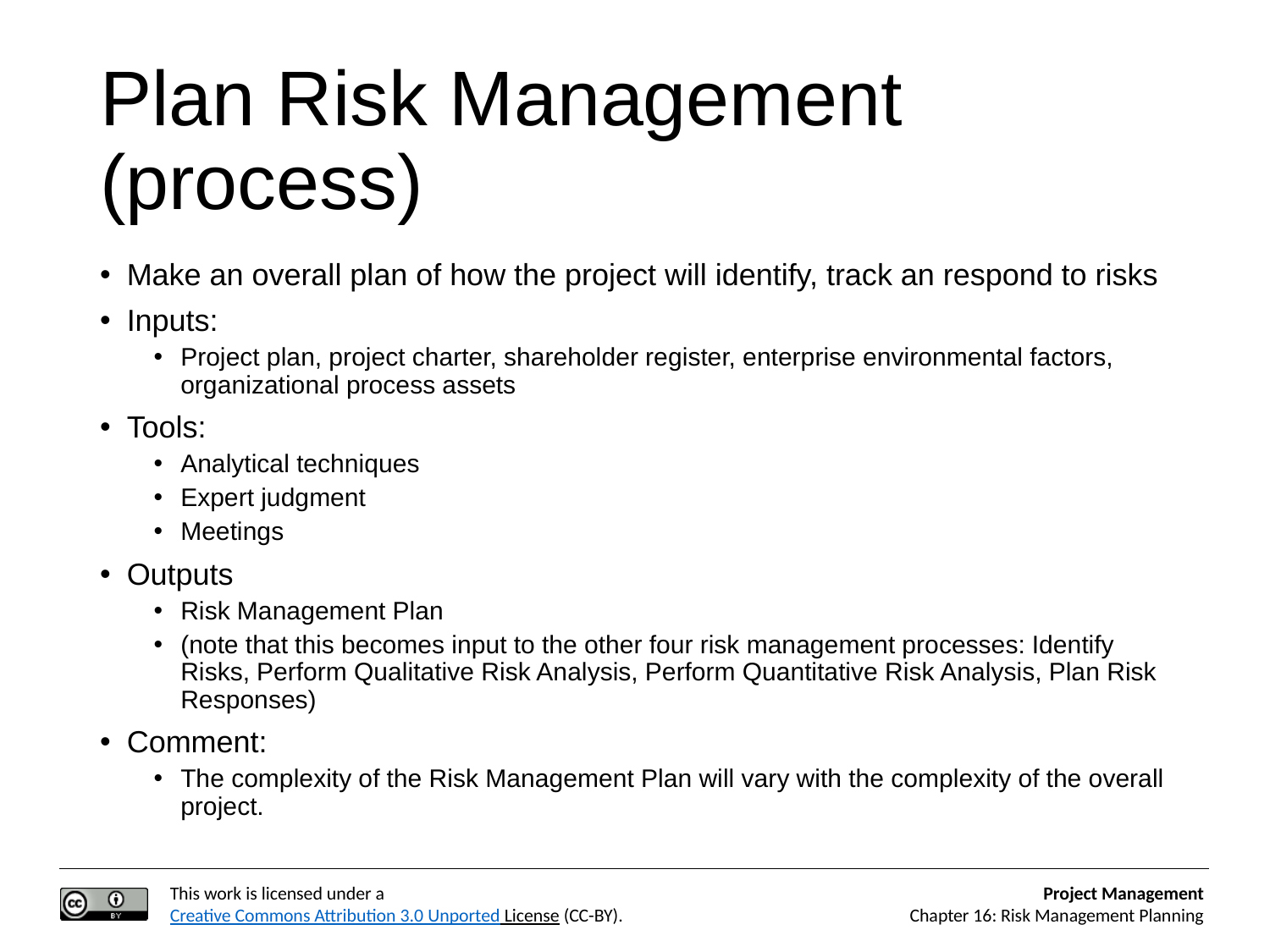

# Plan Risk Management (process)
Make an overall plan of how the project will identify, track an respond to risks
Inputs:
Project plan, project charter, shareholder register, enterprise environmental factors, organizational process assets
Tools:
Analytical techniques
Expert judgment
Meetings
Outputs
Risk Management Plan
(note that this becomes input to the other four risk management processes: Identify Risks, Perform Qualitative Risk Analysis, Perform Quantitative Risk Analysis, Plan Risk Responses)
Comment:
The complexity of the Risk Management Plan will vary with the complexity of the overall project.